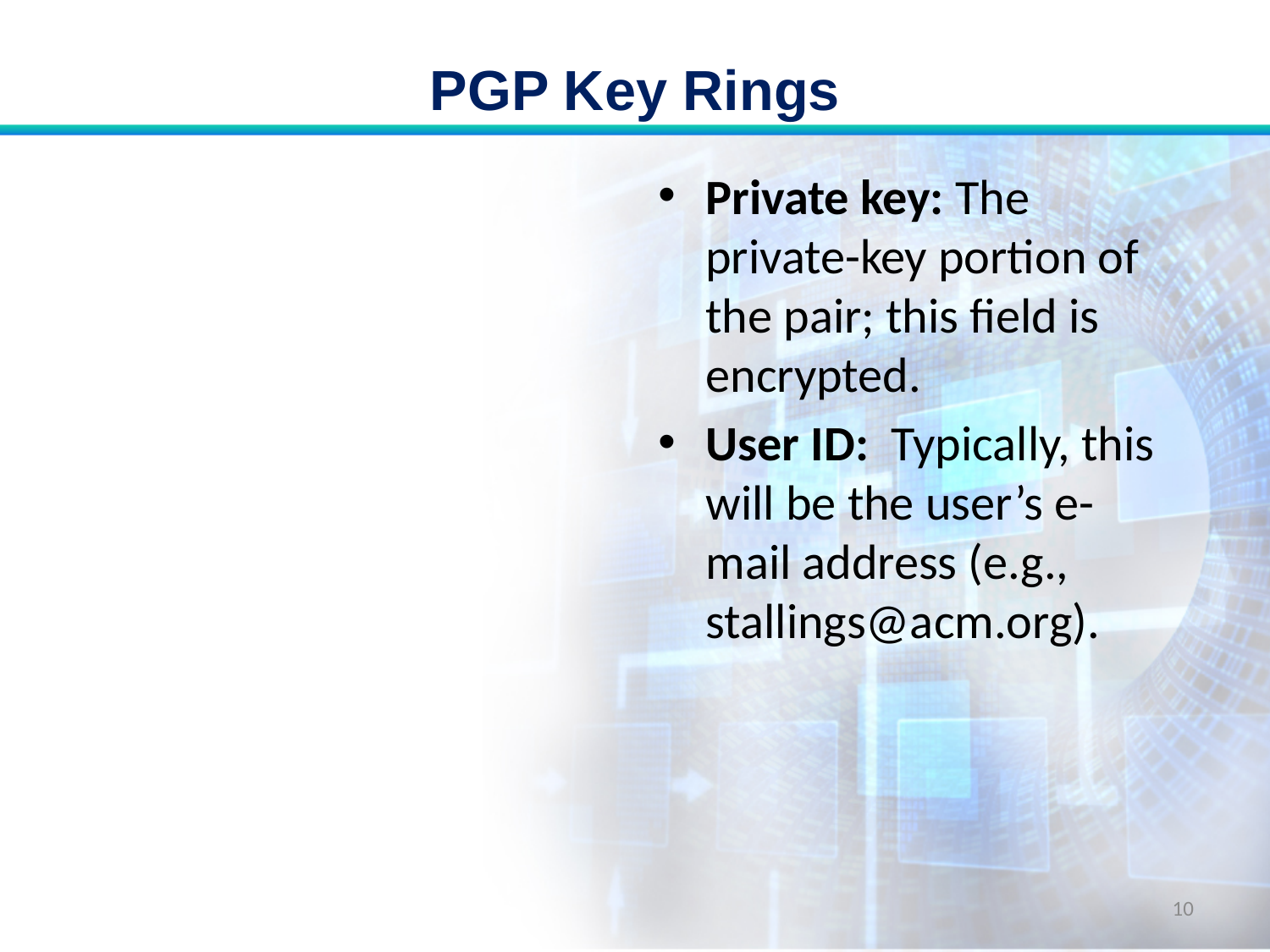

# PGP Key Rings
Private key: The private-key portion of the pair; this field is encrypted.
User ID:  Typically, this will be the user’s e-mail address (e.g., stallings@acm.org).
10